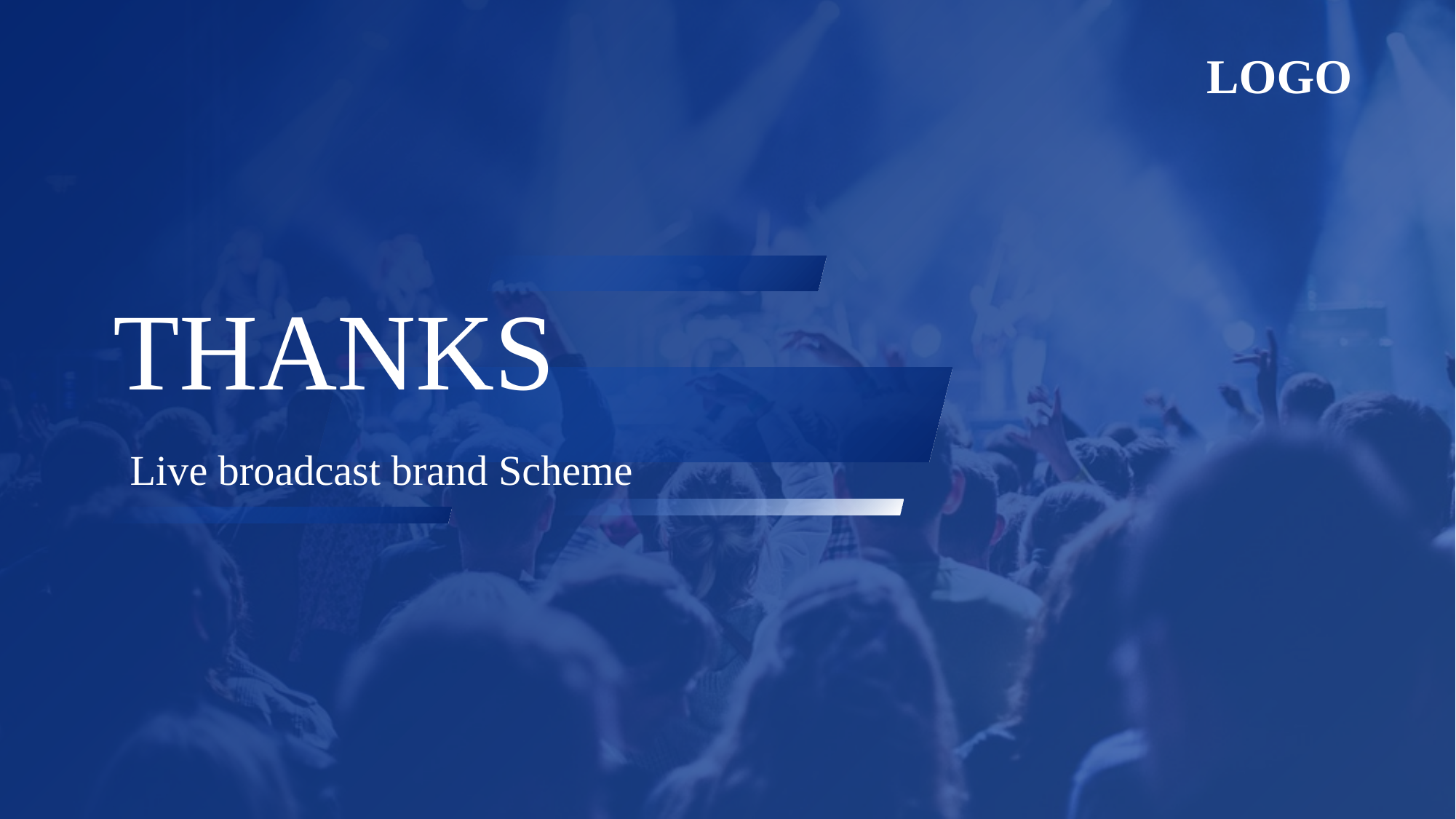

LOGO
# THANKS
Live broadcast brand Scheme